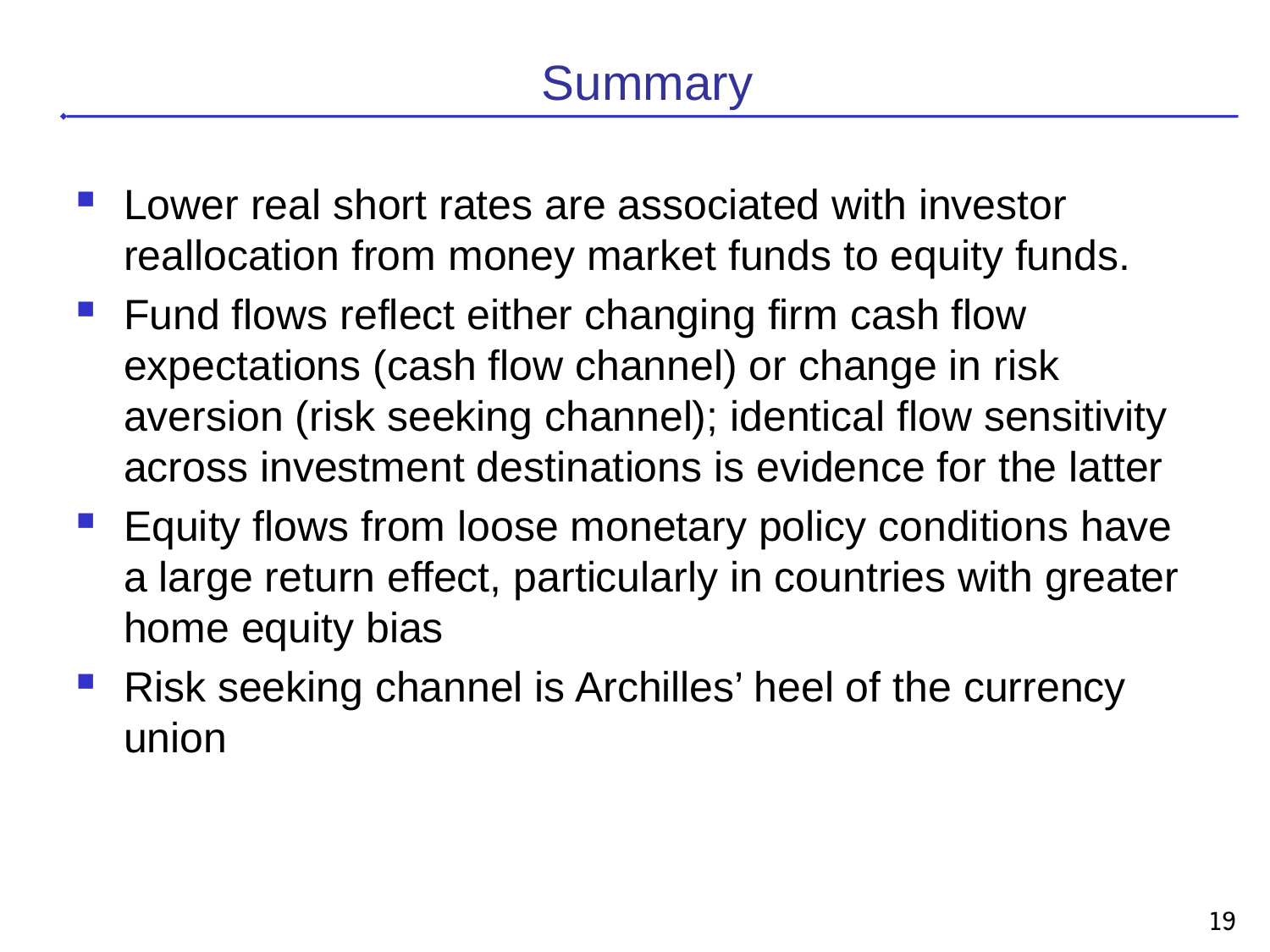

# Summary
Lower real short rates are associated with investor reallocation from money market funds to equity funds.
Fund flows reflect either changing firm cash flow expectations (cash flow channel) or change in risk aversion (risk seeking channel); identical flow sensitivity across investment destinations is evidence for the latter
Equity flows from loose monetary policy conditions have a large return effect, particularly in countries with greater home equity bias
Risk seeking channel is Archilles’ heel of the currency union

19
© Harald Hau, University of Geneva  and Swiss Finance Institute